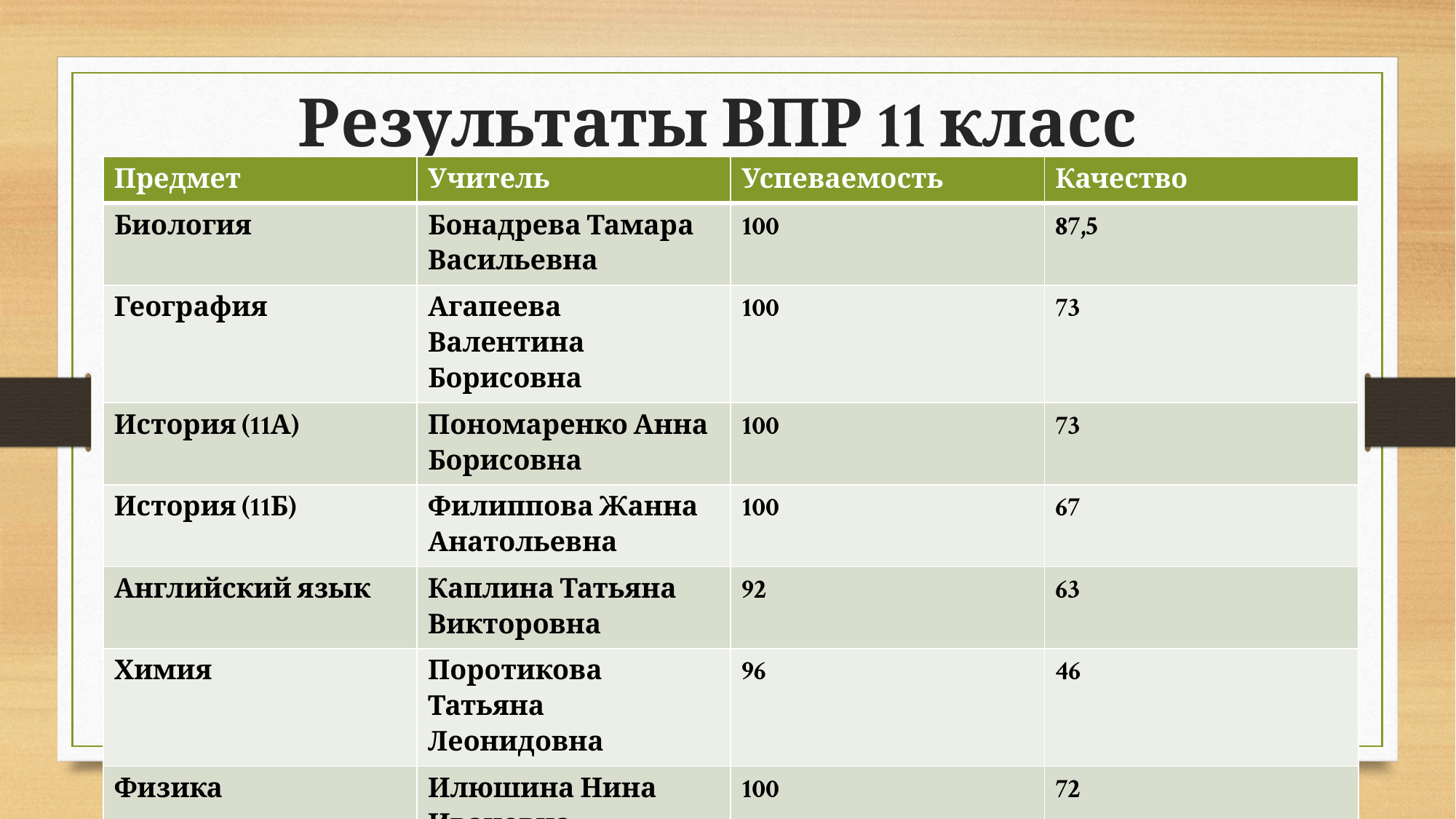

# Результаты ВПР 11 класс
| Предмет | Учитель | Успеваемость | Качество |
| --- | --- | --- | --- |
| Биология | Бонадрева Тамара Васильевна | 100 | 87,5 |
| География | Агапеева Валентина Борисовна | 100 | 73 |
| История (11А) | Пономаренко Анна Борисовна | 100 | 73 |
| История (11Б) | Филиппова Жанна Анатольевна | 100 | 67 |
| Английский язык | Каплина Татьяна Викторовна | 92 | 63 |
| Химия | Поротикова Татьяна Леонидовна | 96 | 46 |
| Физика | Илюшина Нина Ивановна | 100 | 72 |